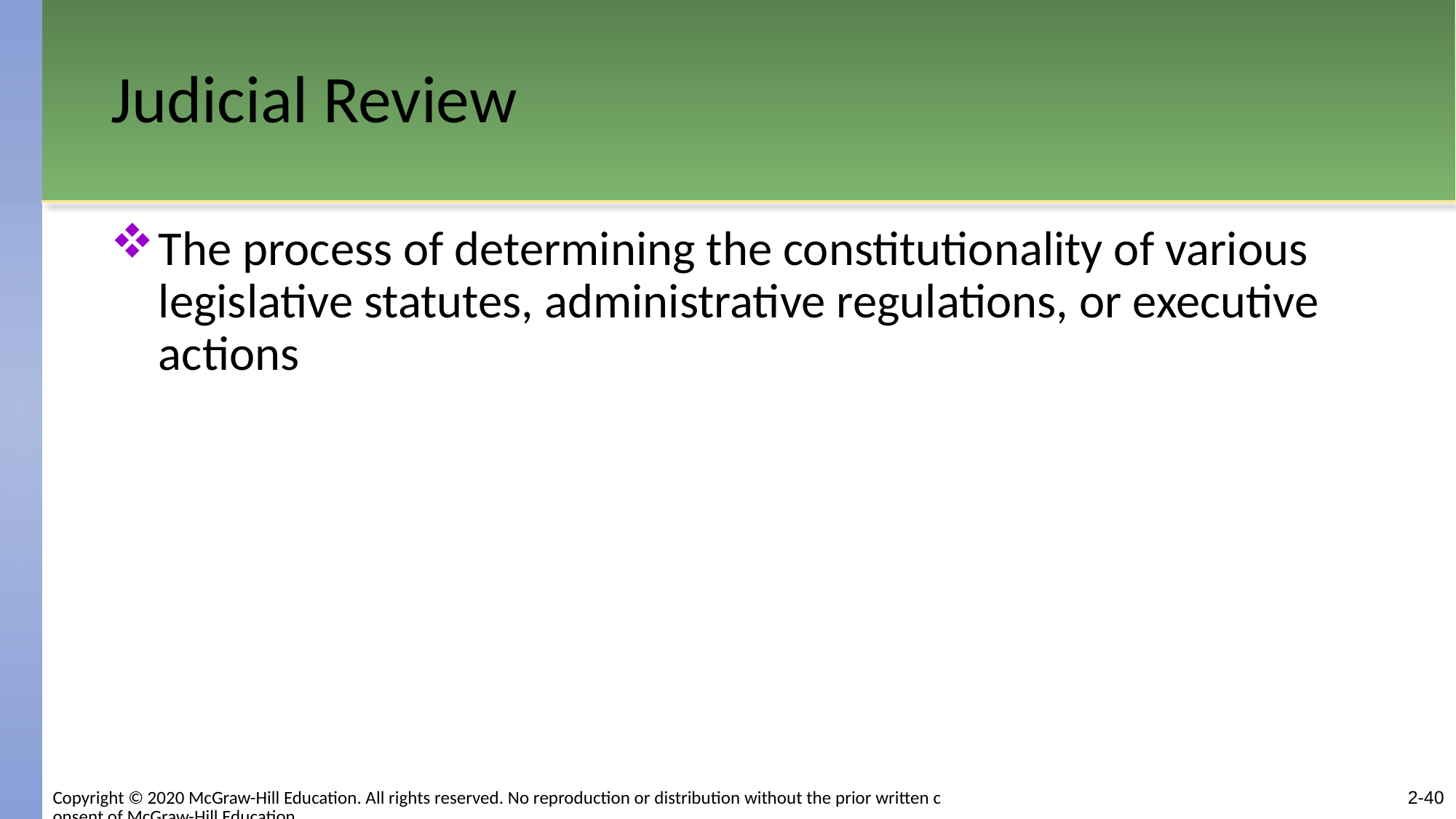

# Judicial Review
The process of determining the constitutionality of various legislative statutes, administrative regulations, or executive actions

2-40
Copyright © 2020 McGraw-Hill Education. All rights reserved. No reproduction or distribution without the prior written consent of McGraw-Hill Education.